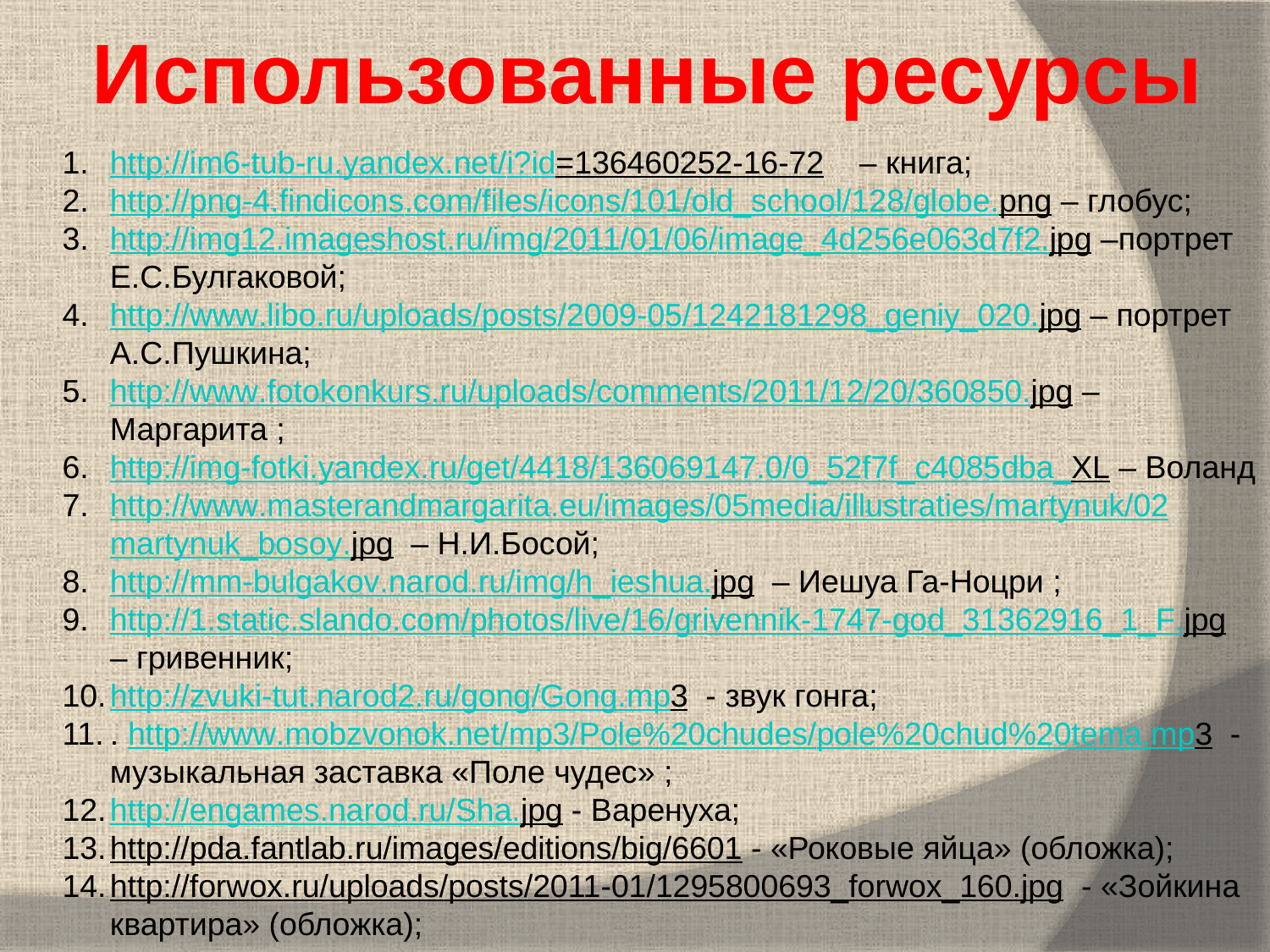

# Использованные ресурсы
http://im6-tub-ru.yandex.net/i?id=136460252-16-72    – книга;
http://png-4.findicons.com/files/icons/101/old_school/128/globe.png – глобус;
http://img12.imageshost.ru/img/2011/01/06/image_4d256e063d7f2.jpg –портрет Е.С.Булгаковой;
http://www.libo.ru/uploads/posts/2009-05/1242181298_geniy_020.jpg – портрет А.С.Пушкина;
http://www.fotokonkurs.ru/uploads/comments/2011/12/20/360850.jpg – Маргарита ;
http://img-fotki.yandex.ru/get/4418/136069147.0/0_52f7f_c4085dba_XL – Воланд
http://www.masterandmargarita.eu/images/05media/illustraties/martynuk/02martynuk_bosoy.jpg  – Н.И.Босой;
http://mm-bulgakov.narod.ru/img/h_ieshua.jpg  – Иешуа Га-Ноцри ;
http://1.static.slando.com/photos/live/16/grivennik-1747-god_31362916_1_F.jpg  – гривенник;
http://zvuki-tut.narod2.ru/gong/Gong.mp3  - звук гонга;
. http://www.mobzvonok.net/mp3/Pole%20chudes/pole%20chud%20tema.mp3  -музыкальная заставка «Поле чудес» ;
http://engames.narod.ru/Sha.jpg - Варенуха;
http://pda.fantlab.ru/images/editions/big/6601 - «Роковые яйца» (обложка);
http://forwox.ru/uploads/posts/2011-01/1295800693_forwox_160.jpg  - «Зойкина квартира» (обложка);